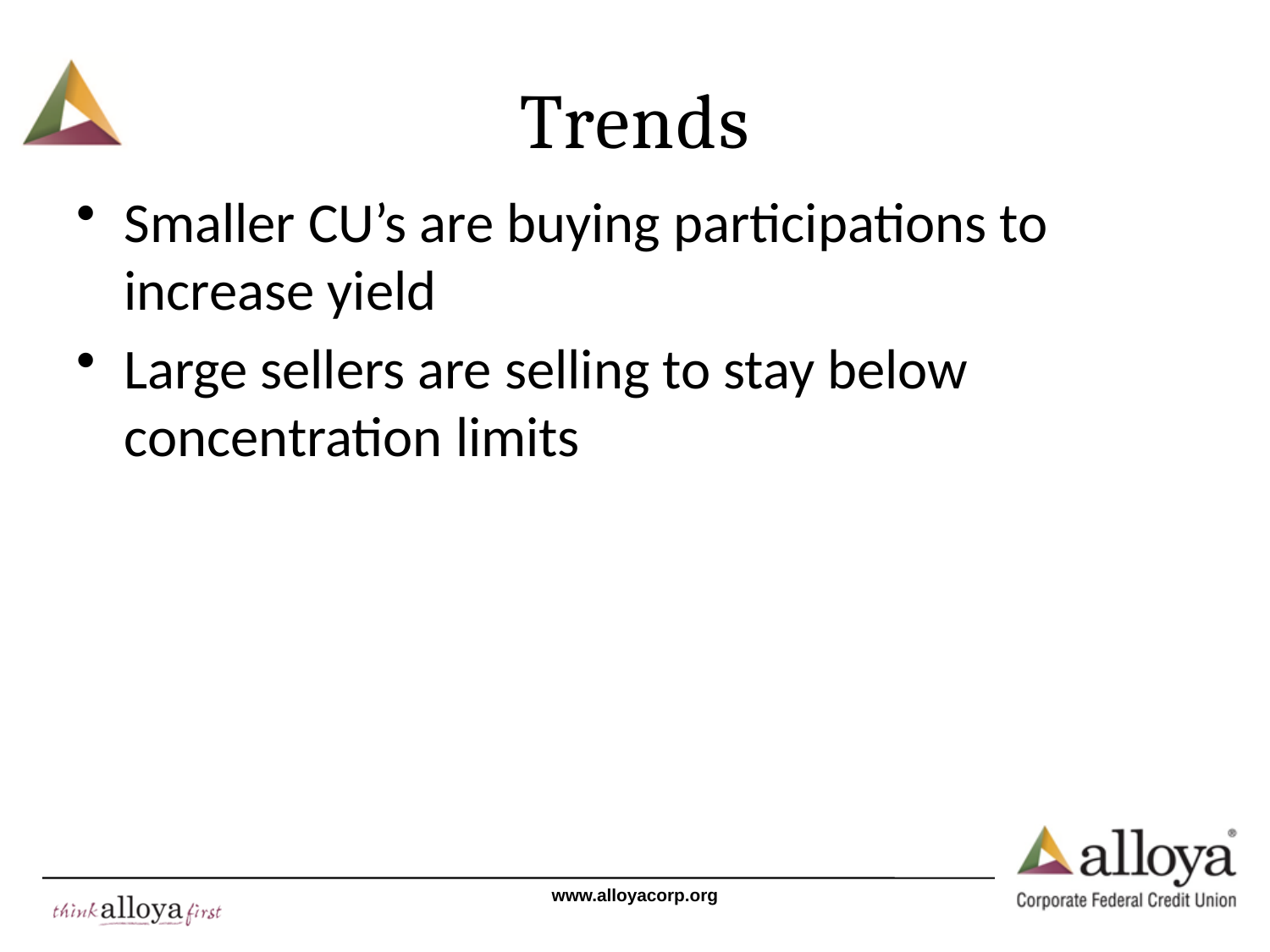

# Trends
Smaller CU’s are buying participations to increase yield
Large sellers are selling to stay below concentration limits